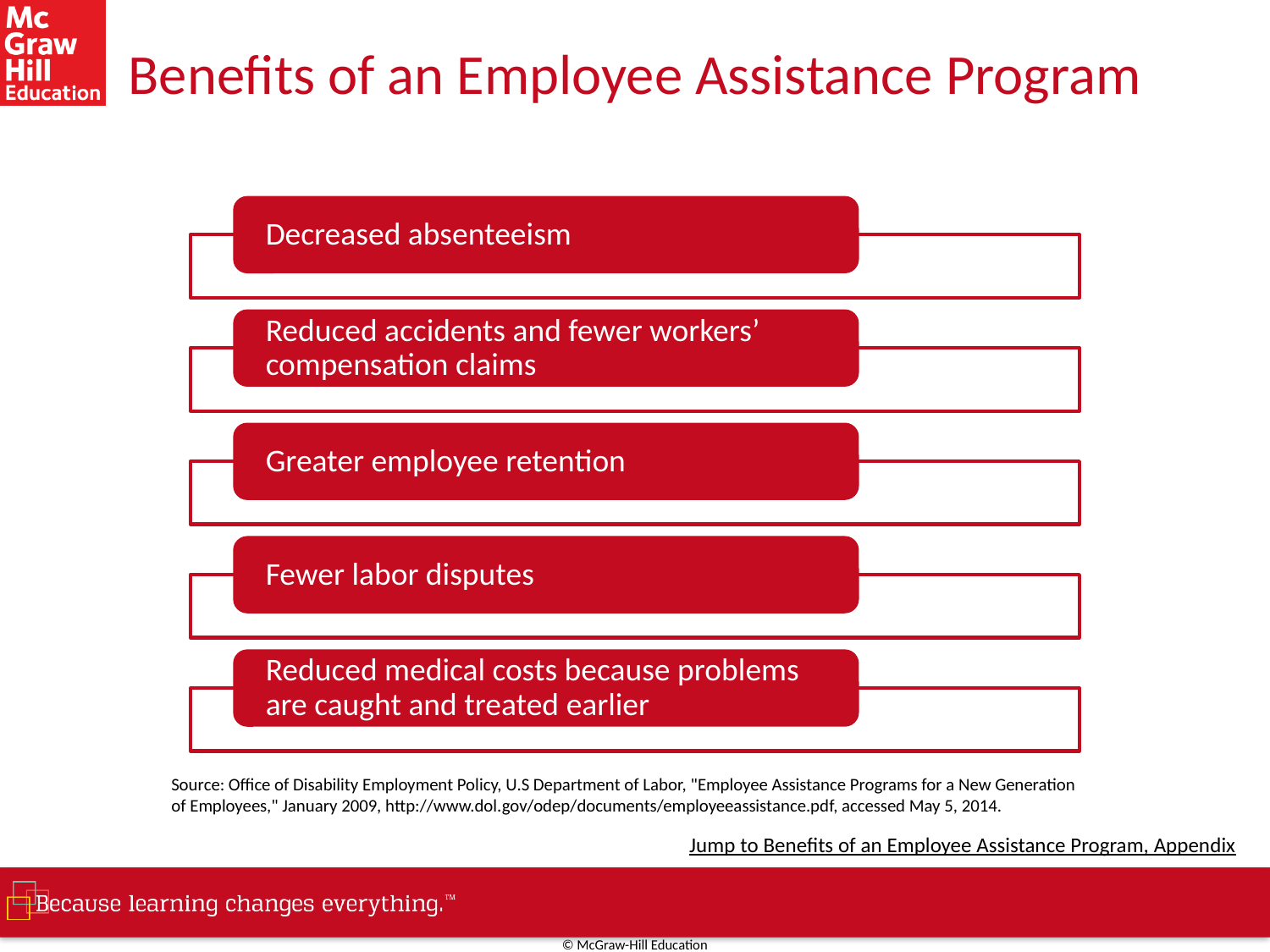

# Benefits of an Employee Assistance Program
Decreased absenteeism
Reduced accidents and fewer workers’ compensation claims
Greater employee retention
Fewer labor disputes
Reduced medical costs because problems are caught and treated earlier
Source: Office of Disability Employment Policy, U.S Department of Labor, "Employee Assistance Programs for a New Generation of Employees," January 2009, http://www.dol.gov/odep/documents/employeeassistance.pdf, accessed May 5, 2014.
Jump to Benefits of an Employee Assistance Program, Appendix